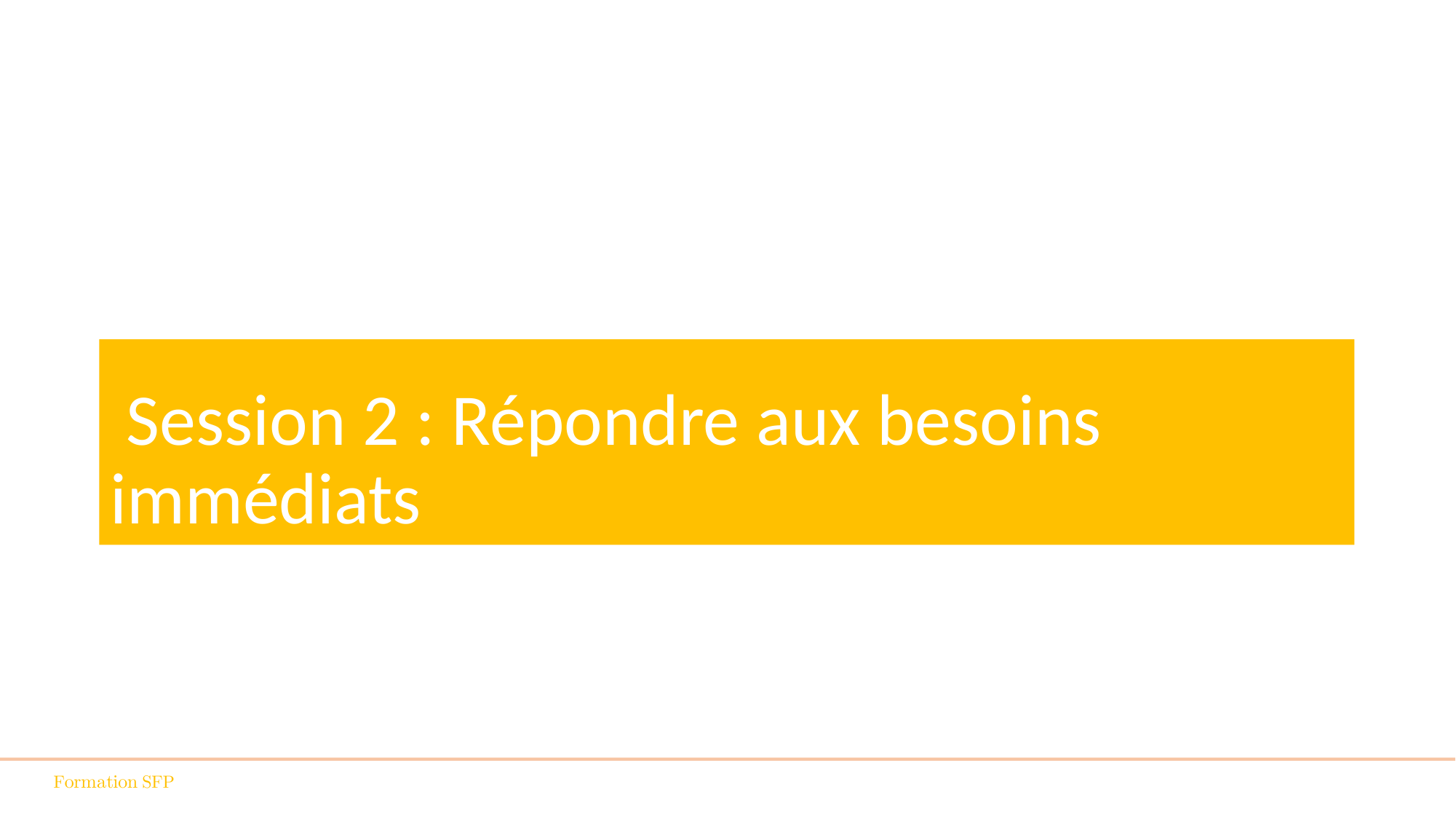

# Session 2 : Répondre aux besoins immédiats

Formation SFP